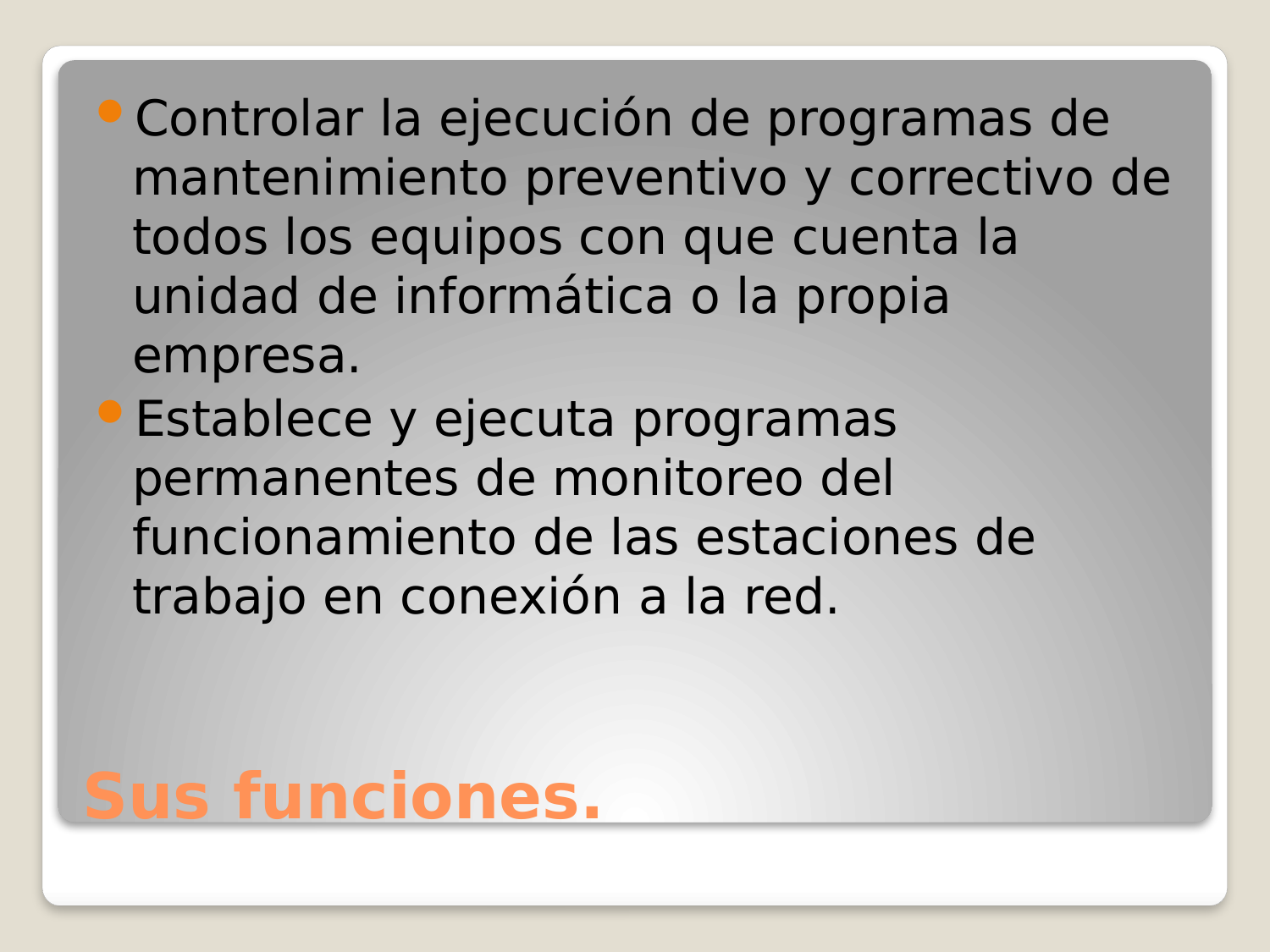

Controlar la ejecución de programas de mantenimiento preventivo y correctivo de todos los equipos con que cuenta la unidad de informática o la propia empresa.
Establece y ejecuta programas permanentes de monitoreo del funcionamiento de las estaciones de trabajo en conexión a la red.
# Sus funciones.